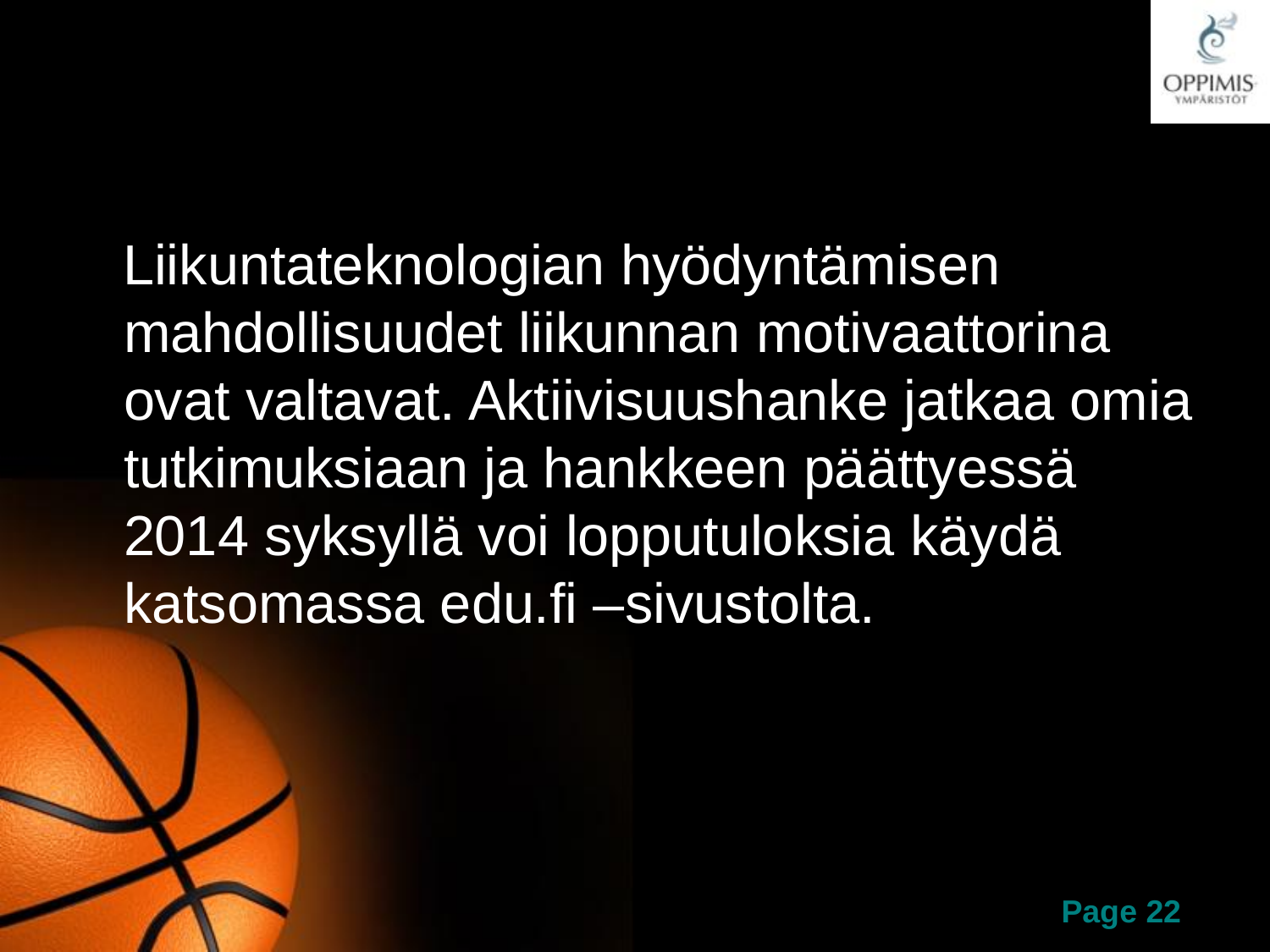

#
   Liikuntateknologian hyödyntämisen mahdollisuudet liikunnan motivaattorina ovat valtavat. Aktiivisuushanke jatkaa omia tutkimuksiaan ja hankkeen päättyessä 2014 syksyllä voi lopputuloksia käydä katsomassa edu.fi –sivustolta.